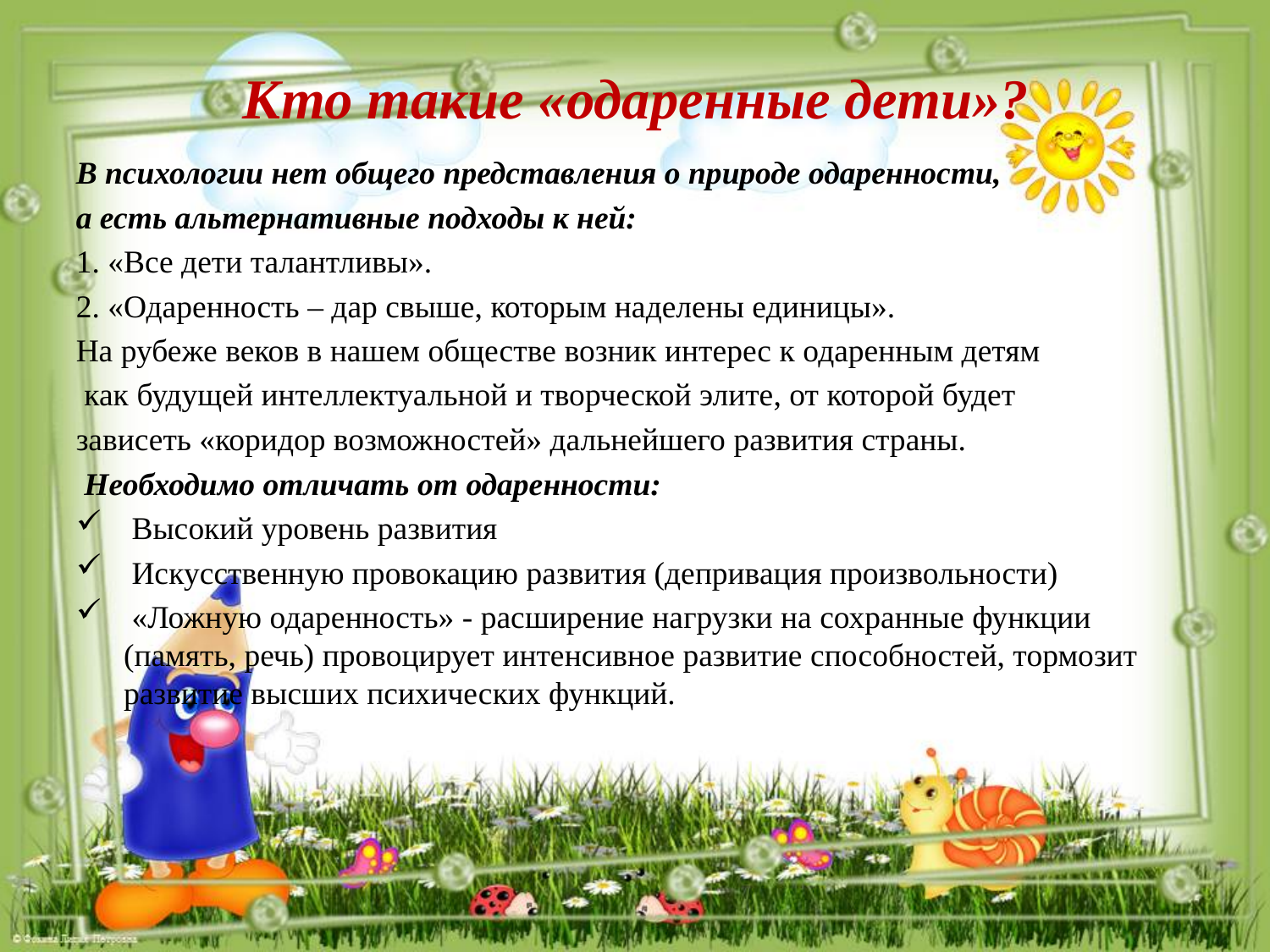

# Кто такие «одаренные дети»?
В психологии нет общего представления о природе одаренности,
а есть альтернативные подходы к ней:
1. «Все дети талантливы».
2. «Одаренность – дар свыше, которым наделены единицы».
На рубеже веков в нашем обществе возник интерес к одаренным детям
 как будущей интеллектуальной и творческой элите, от которой будет
зависеть «коридор возможностей» дальнейшего развития страны.
 Необходимо отличать от одаренности:
 Высокий уровень развития
 Искусственную провокацию развития (депривация произвольности)
 «Ложную одаренность» - расширение нагрузки на сохранные функции (память, речь) провоцирует интенсивное развитие способностей, тормозит развитие высших психических функций.